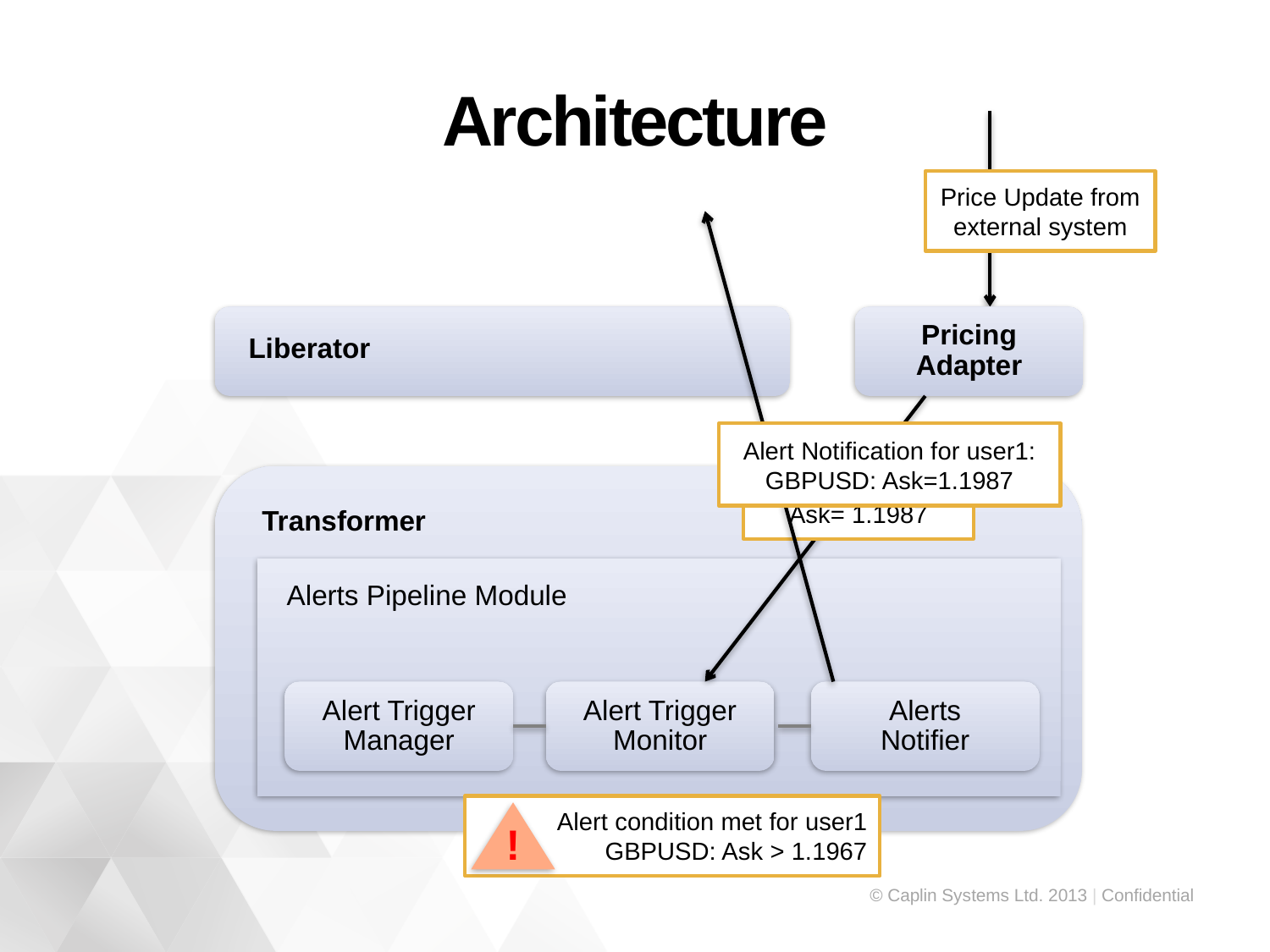

# Architecture
Price Update from external system
Liberator
Pricing Adapter
Alert Notification for user1:
GBPUSD: Ask=1.1987
GBPUSD update
Ask= 1.1987
Transformer
Alerts Pipeline Module
Alert Trigger Manager
Alert Trigger Monitor
Alerts Notifier
Alert condition met for user1
GBPUSD: Ask > 1.1967

!